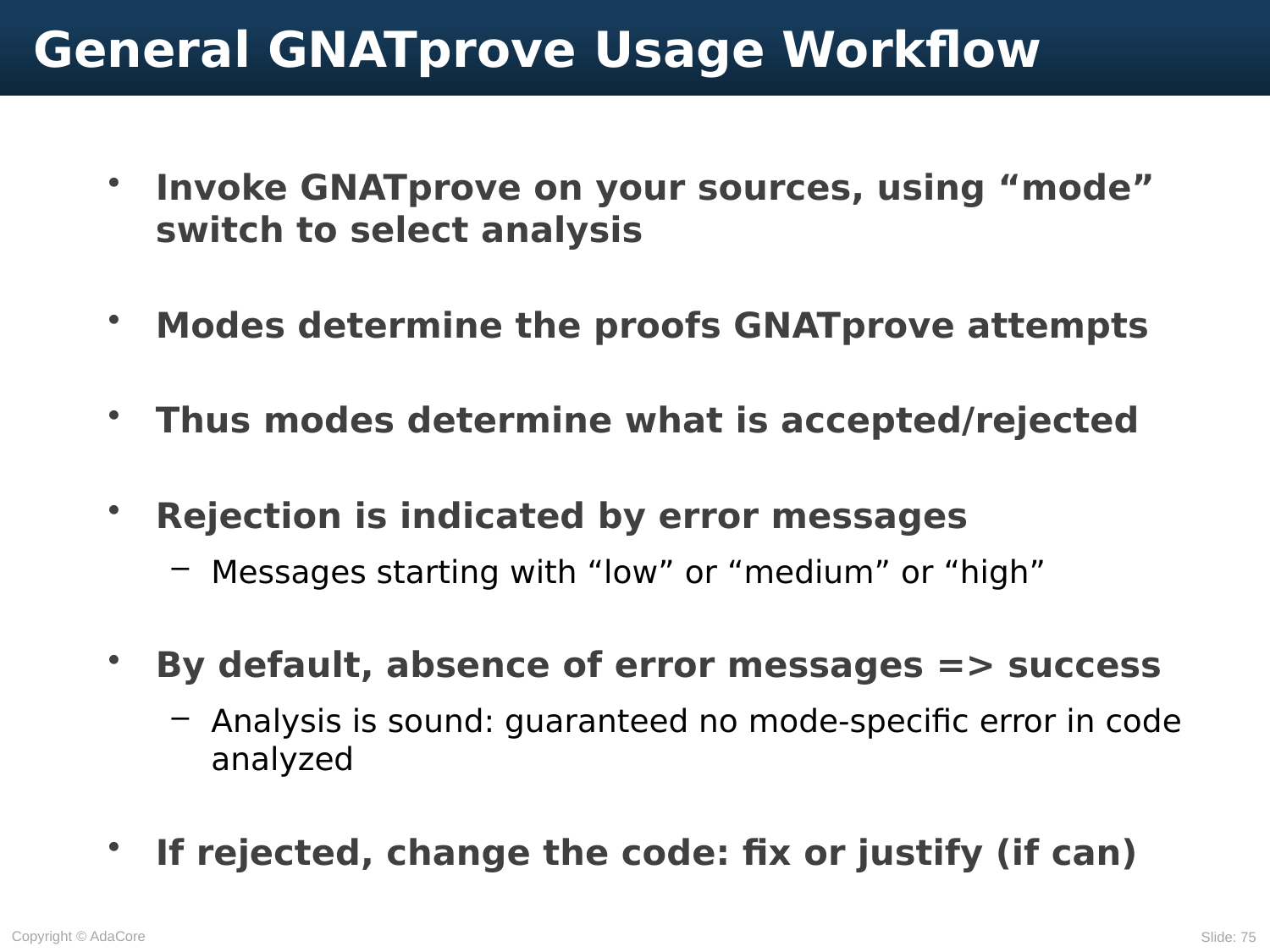

# General GNATprove Usage Workflow
Invoke GNATprove on your sources, using “mode” switch to select analysis
Modes determine the proofs GNATprove attempts
Thus modes determine what is accepted/rejected
Rejection is indicated by error messages
Messages starting with “low” or “medium” or “high”
By default, absence of error messages => success
Analysis is sound: guaranteed no mode-specific error in code analyzed
If rejected, change the code: fix or justify (if can)